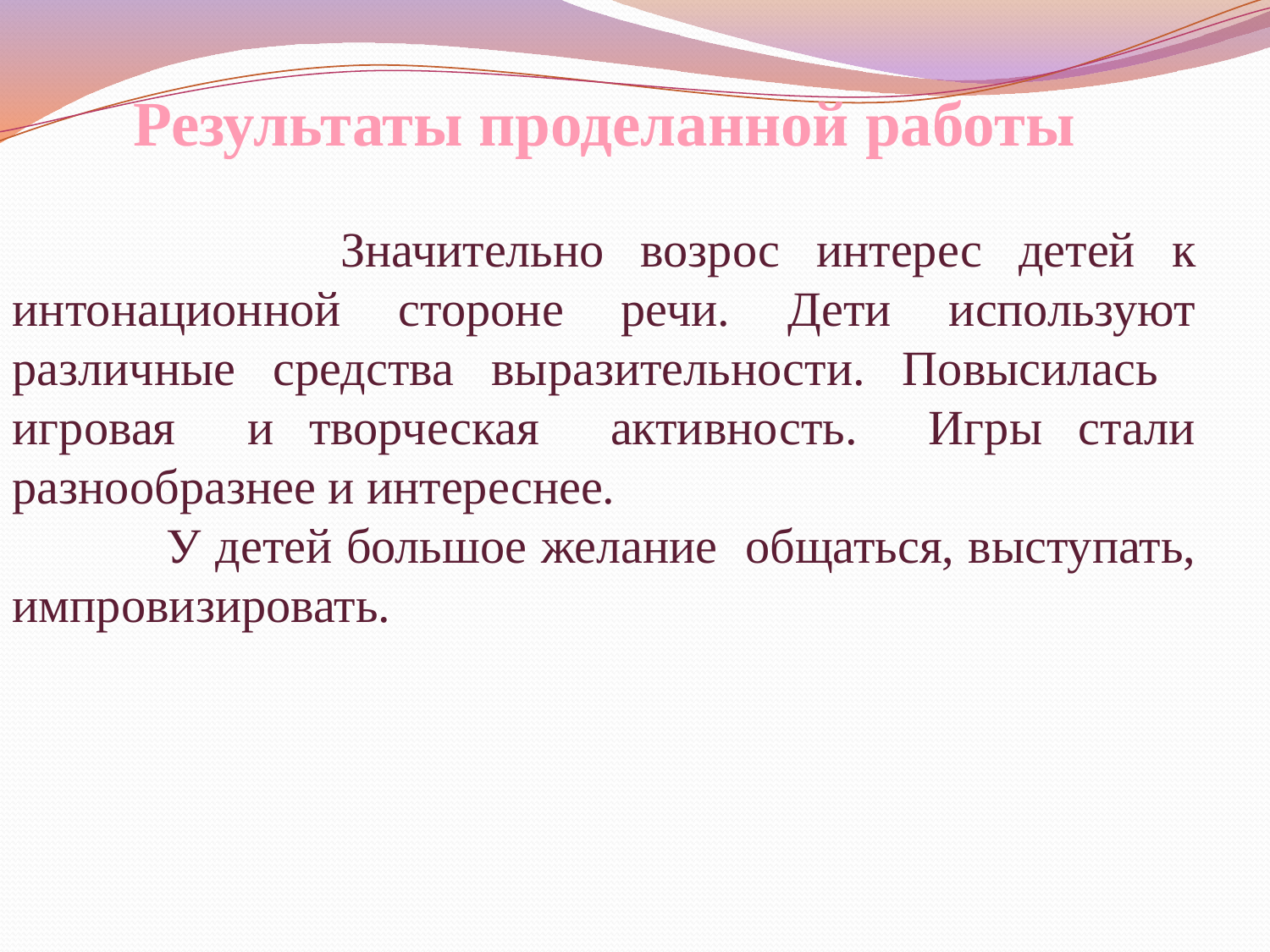

Результаты проделанной работы

         Значительно возрос интерес детей к интонационной стороне речи. Дети используют различные средства выразительности. Повысилась  игровая  и творческая  активность.  Игры стали разнообразнее и интереснее.
           У детей большое желание  общаться, выступать, импровизировать.